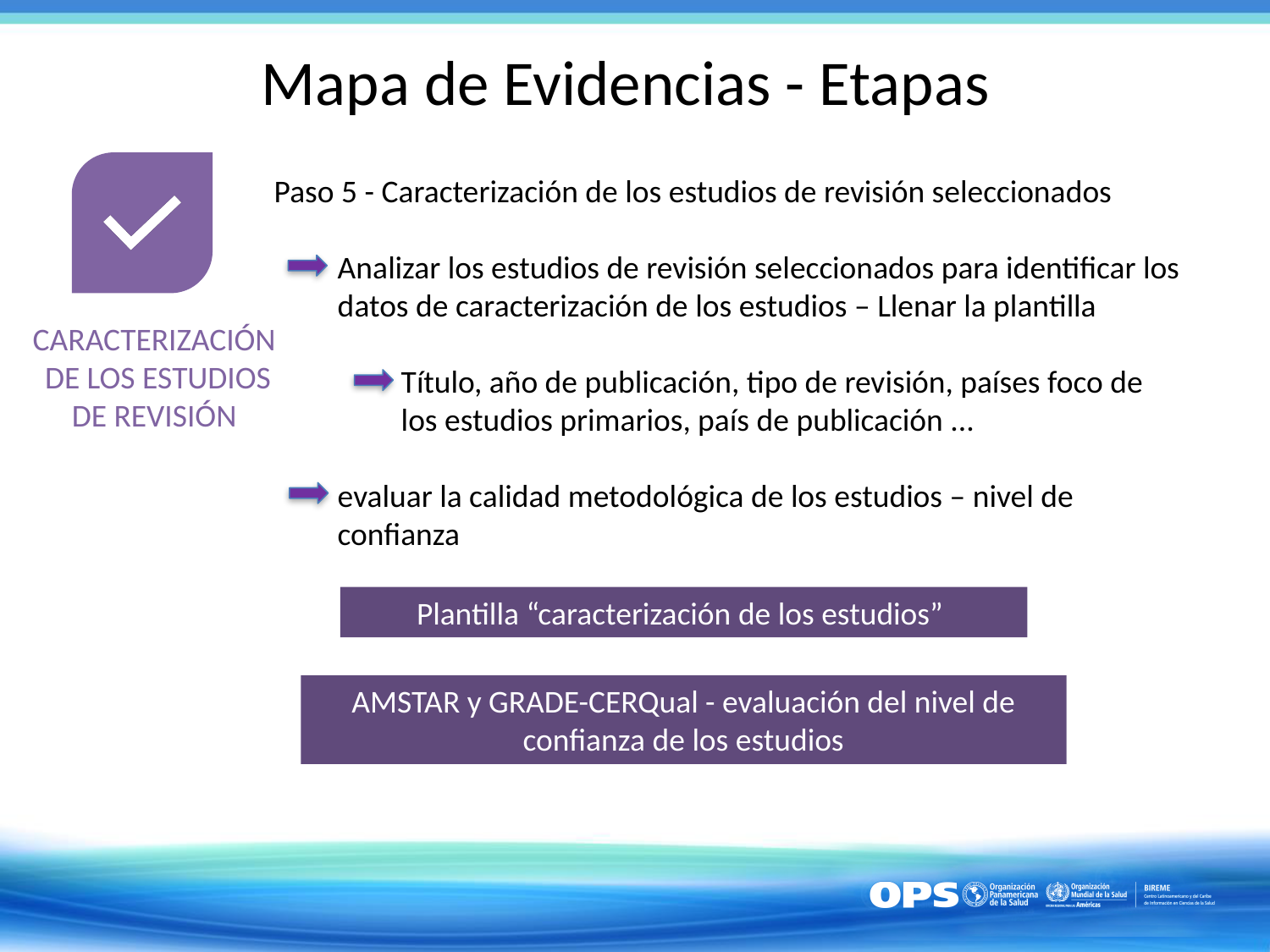

Mapa de Evidencias - Etapas

Paso 5 - Caracterización de los estudios de revisión seleccionados

Analizar los estudios de revisión seleccionados para identificar los datos de caracterización de los estudios – Llenar la plantilla

Título, año de publicación, tipo de revisión, países foco de los estudios primarios, país de publicación ...

evaluar la calidad metodológica de los estudios – nivel de confianza

Caracterización  de los estudios de revisión

Plantilla “caracterización de los estudios”
AMSTAR y GRADE-CERQual - evaluación del nivel de confianza de los estudios